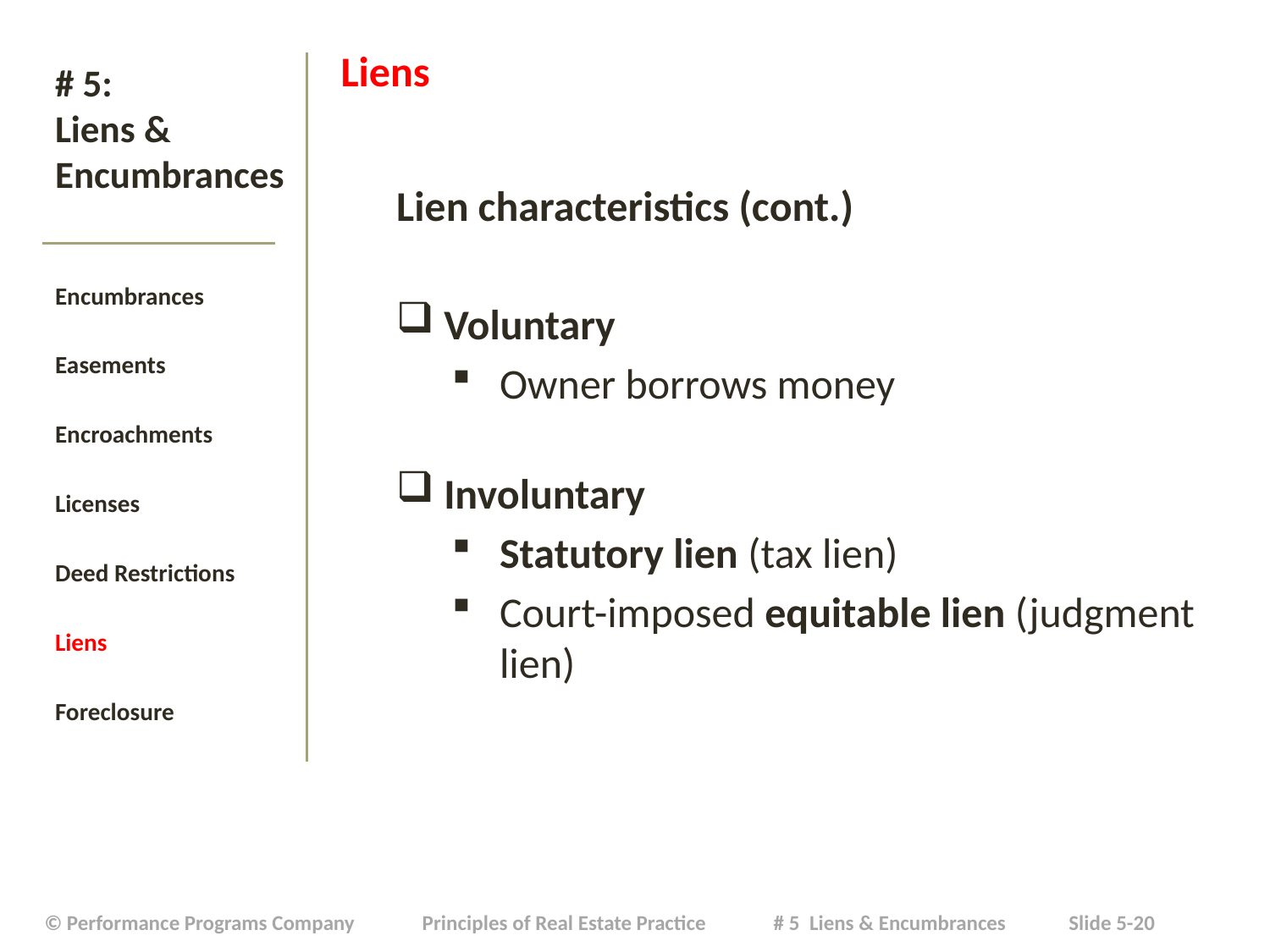

Liens

Lien characteristics (cont.)

Voluntary
Owner borrows money
Involuntary
Statutory lien (tax lien)
Court-imposed equitable lien (judgment lien)
# # 5: Liens & Encumbrances

Encumbrances

Easements

Encroachments

Licenses

Deed Restrictions

Liens

Foreclosure

| © Performance Programs Company Principles of Real Estate Practice # 5 Liens & Encumbrances Slide 5-20 |
| --- |